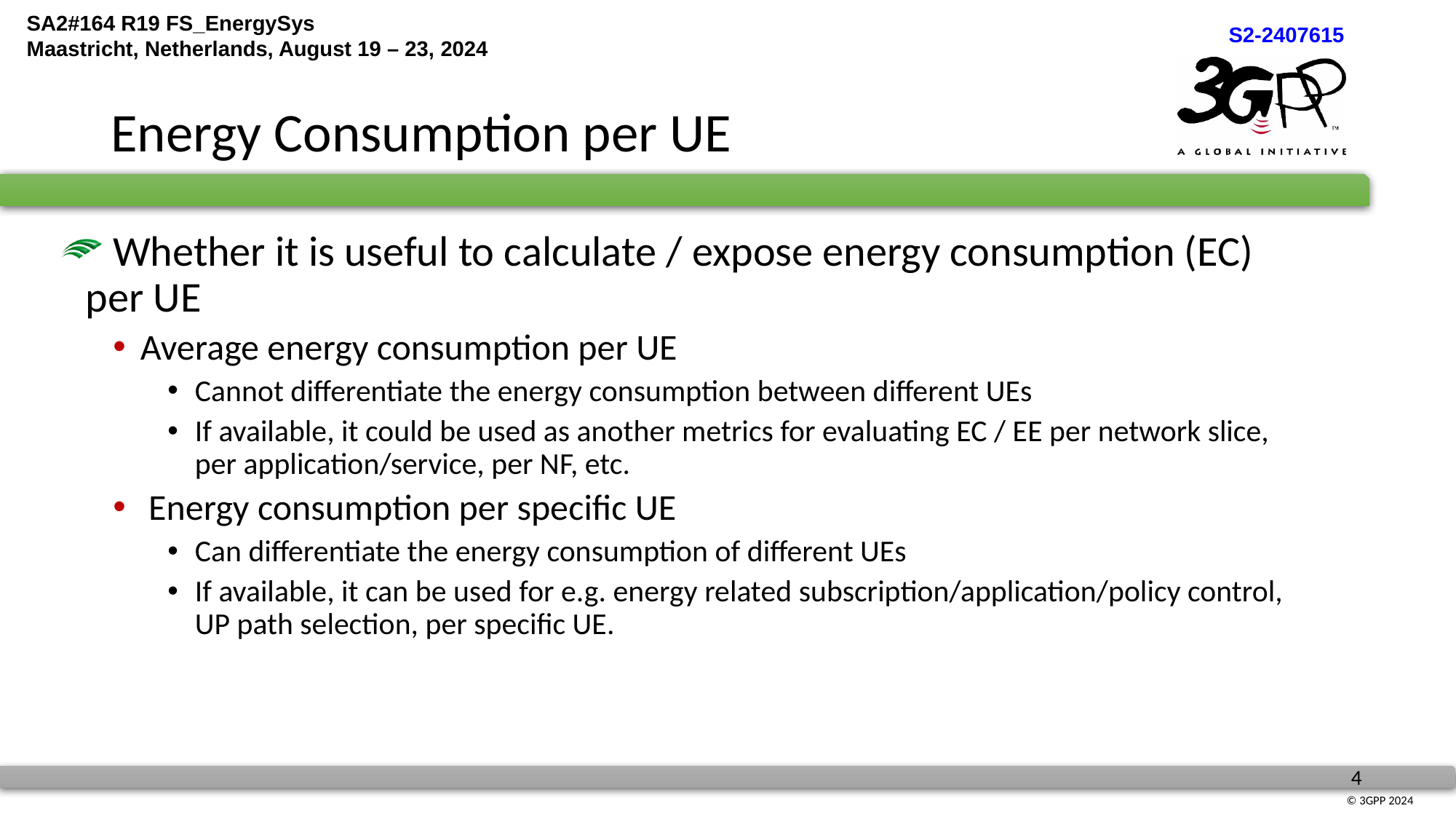

Energy Consumption per UE

 Whether it is useful to calculate / expose energy consumption (EC) per UE
Average energy consumption per UE
Cannot differentiate the energy consumption between different UEs
If available, it could be used as another metrics for evaluating EC / EE per network slice, per application/service, per NF, etc.
 Energy consumption per specific UE
Can differentiate the energy consumption of different UEs
If available, it can be used for e.g. energy related subscription/application/policy control, UP path selection, per specific UE.